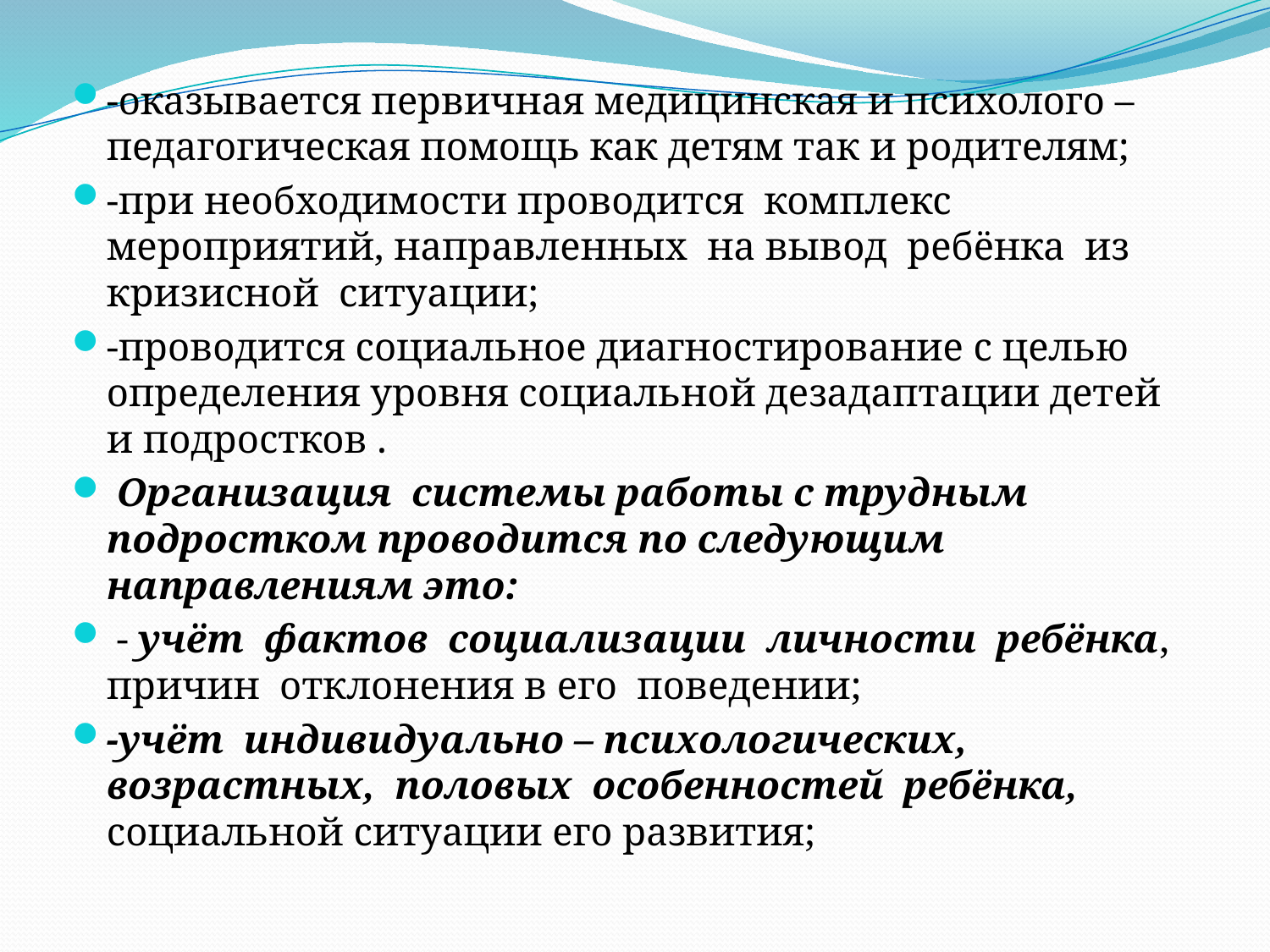

-оказывается первичная медицинская и психолого – педагогическая помощь как детям так и родителям;
-при необходимости проводится  комплекс  мероприятий, направленных  на вывод  ребёнка  из  кризисной  ситуации;
-проводится социальное диагностирование с целью определения уровня социальной дезадаптации детей и подростков .
 Организация  системы работы с трудным подростком проводится по следующим направлениям это:
 - учёт  фактов  социализации  личности  ребёнка,  причин  отклонения в его  поведении;
-учёт  индивидуально – психологических,  возрастных,  половых  особенностей  ребёнка,  социальной ситуации его развития;